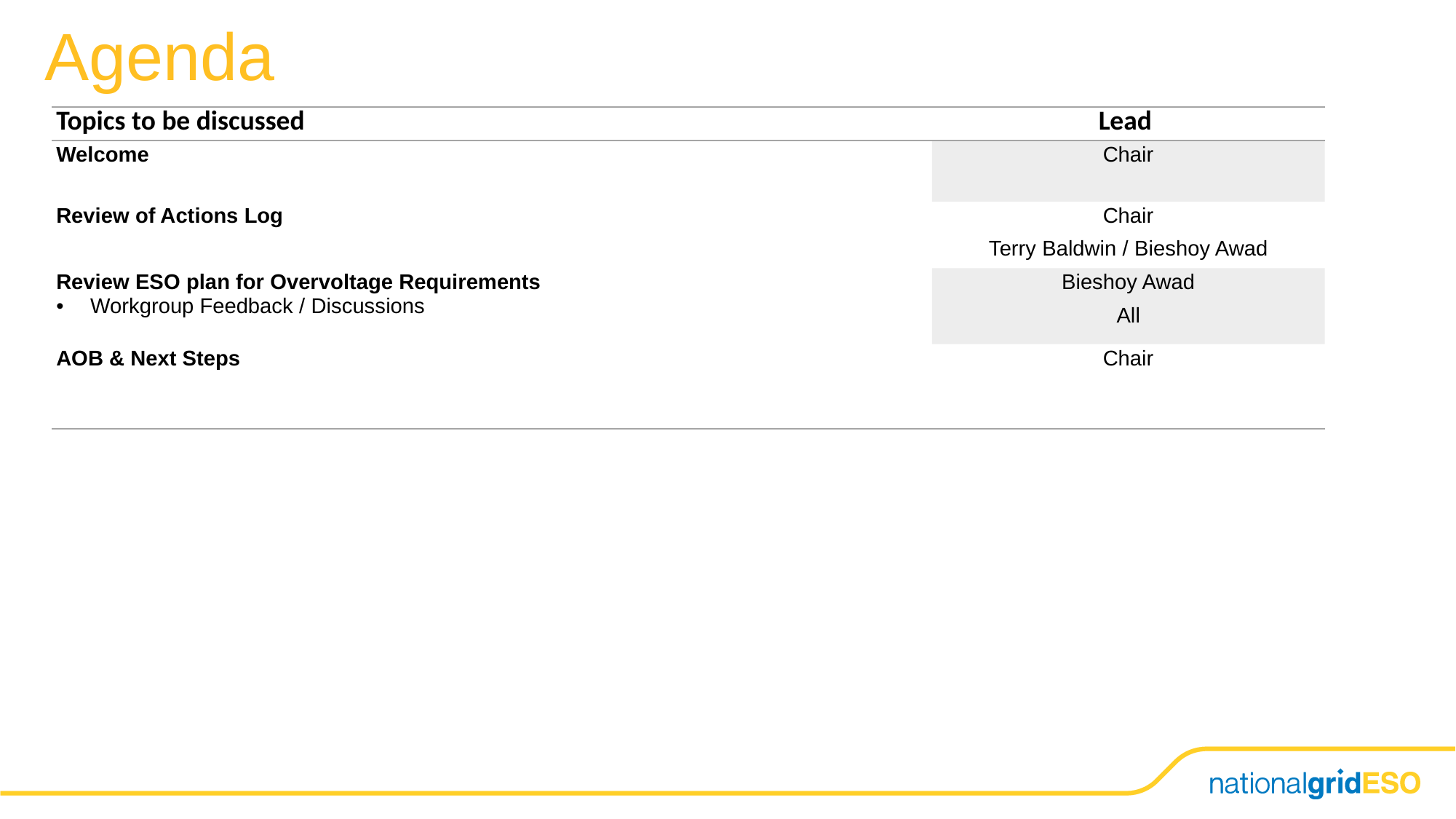

# Agenda
| Topics to be discussed | Lead |
| --- | --- |
| Welcome | Chair |
| Review of Actions Log | Chair Terry Baldwin / Bieshoy Awad |
| Review ESO plan for Overvoltage Requirements Workgroup Feedback / Discussions | Bieshoy Awad All |
| AOB & Next Steps | Chair |